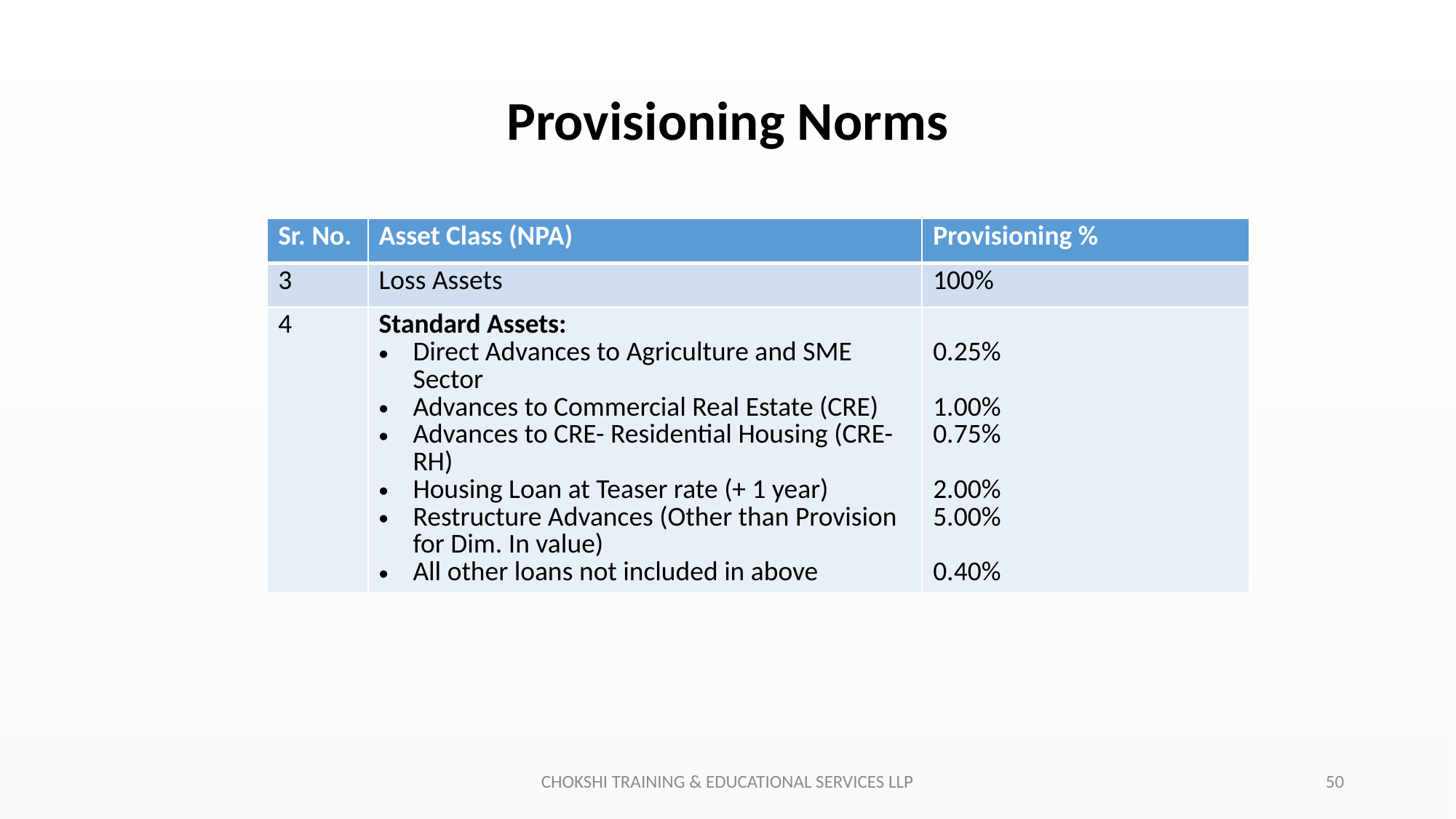

# Provisioning Norms
| Sr. No. | Asset Class (NPA) | Provisioning % |
| --- | --- | --- |
| 3 | Loss Assets | 100% |
| 4 | Standard Assets: Direct Advances to Agriculture and SME Sector Advances to Commercial Real Estate (CRE) Advances to CRE- Residential Housing (CRE- RH) Housing Loan at Teaser rate (+ 1 year) Restructure Advances (Other than Provision for Dim. In value) All other loans not included in above | 0.25% 1.00% 0.75% 2.00% 5.00% 0.40% |
CHOKSHI TRAINING & EDUCATIONAL SERVICES LLP
50